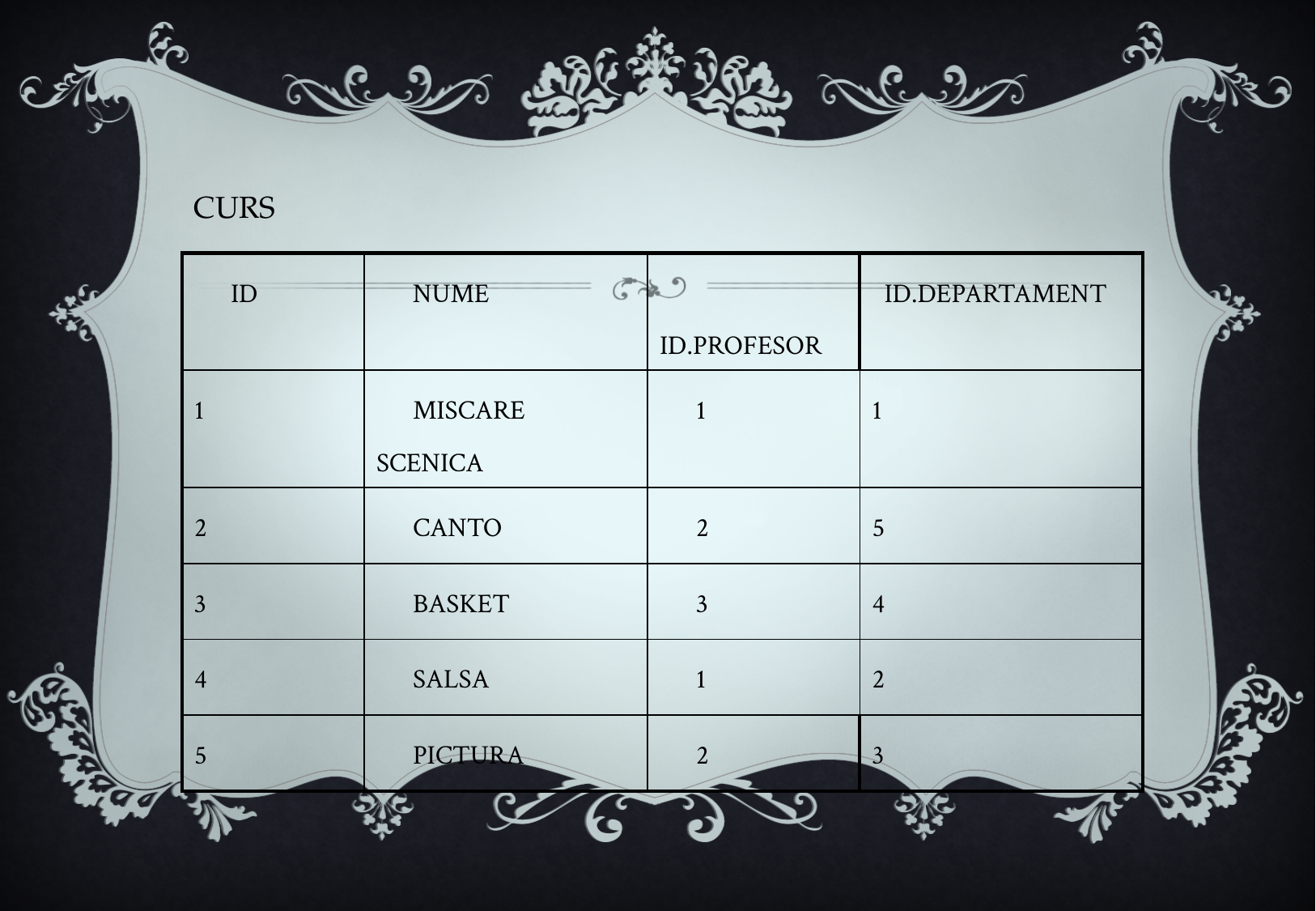

CURS
| ID | NUME | ID.PROFESOR | ID.DEPARTAMENT |
| --- | --- | --- | --- |
| 1 | MISCARE SCENICA | 1 | 1 |
| 2 | CANTO | 2 | 5 |
| 3 | BASKET | 3 | 4 |
| 4 | SALSA | 1 | 2 |
| 5 | PICTURA | 2 | 3 |